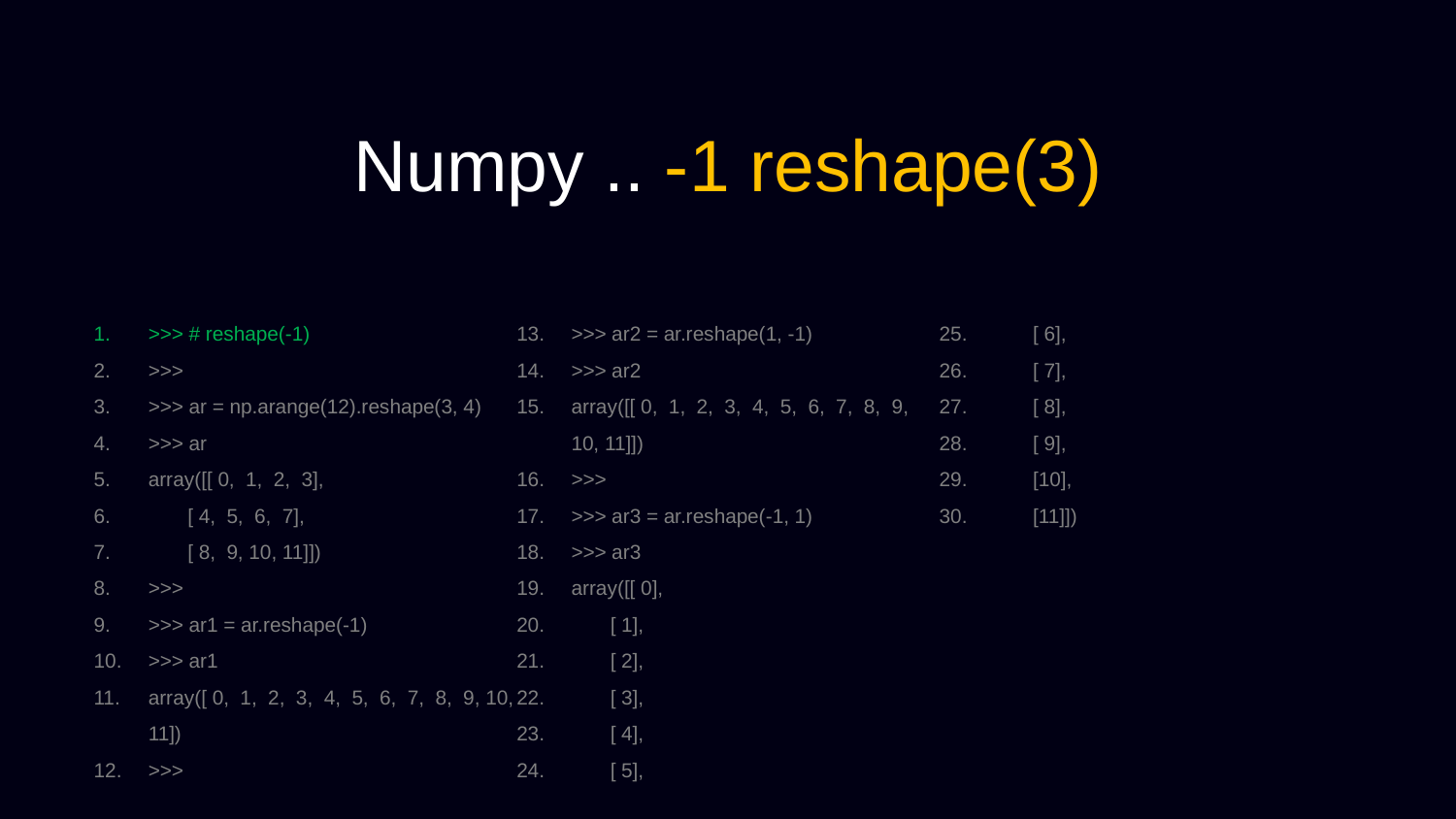

Numpy .. -1 reshape(3)
>>> # reshape(-1)
>>>
>>> ar = np.arange(12).reshape(3, 4)
>>> ar
array([[ 0,  1,  2,  3],
       [ 4,  5,  6,  7],
       [ 8,  9, 10, 11]])
>>>
>>> ar1 = ar.reshape(-1)
>>> ar1
array([ 0,  1,  2,  3,  4,  5,  6,  7,  8,  9, 10, 11])
>>>
>>> ar2 = ar.reshape(1, -1)
>>> ar2
array([[ 0,  1,  2,  3,  4,  5,  6,  7,  8,  9, 10, 11]])
>>>
>>> ar3 = ar.reshape(-1, 1)
>>> ar3
array([[ 0],
       [ 1],
       [ 2],
       [ 3],
       [ 4],
       [ 5],
       [ 6],
       [ 7],
       [ 8],
       [ 9],
       [10],
       [11]])